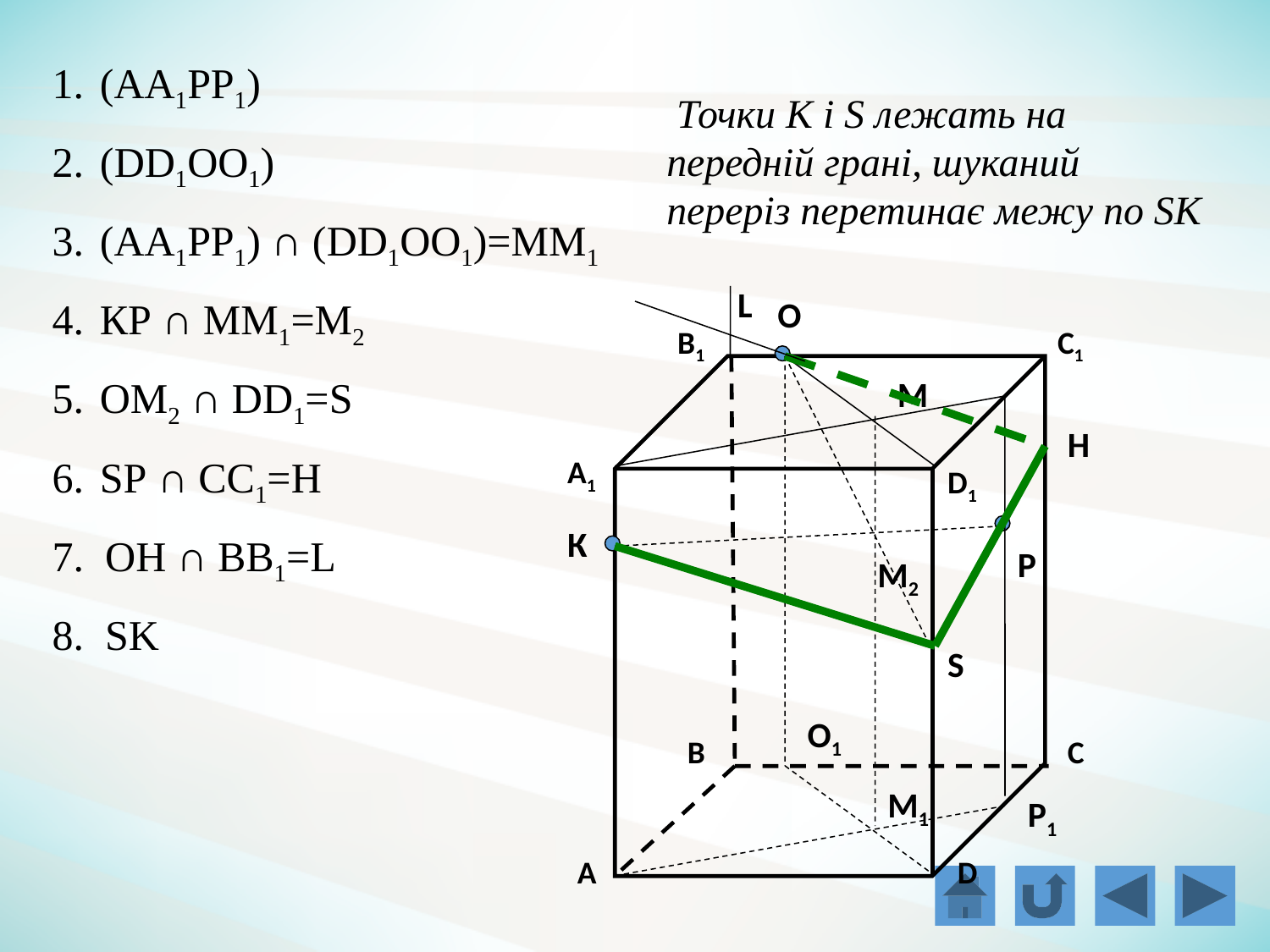

(АА1РР1)
(DD1ОО1)
(АА1РР1) ∩ (DD1ОО1)=ММ1
КР ∩ ММ1=М2
ОМ2 ∩ DD1=S
SP ∩ CC1=H
7.  OH ∩ BB1=L
8.  SK
 Точки К і S лежать на передній грані, шуканий переріз перетинає межу по SK
L

О

В1
C1
А1
D1
В
С
А
D

М

H

К

Р

М2
S
О1

М1
Р1